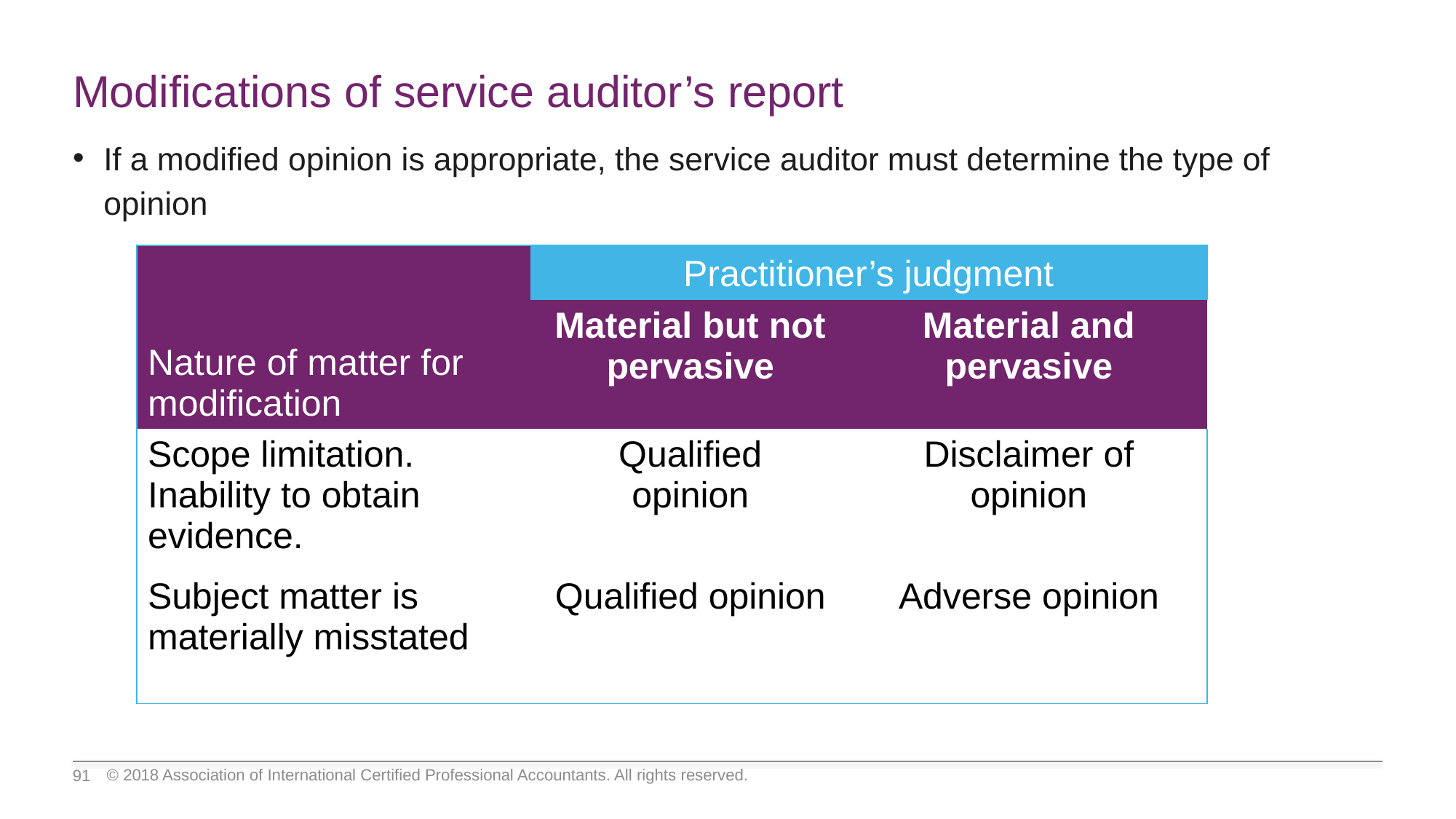

# Modifications of service auditor’s report
If a modified opinion is appropriate, the service auditor must determine the type of opinion
| Nature of matter for modification | Practitioner’s judgment |  |
| --- | --- | --- |
|  | Material but not pervasive | Material and pervasive |
| Scope limitation. Inability to obtain evidence. | Qualified opinion | Disclaimer of opinion |
| Subject matter is materially misstated | Qualified opinion | Adverse opinion |
© 2018 Association of International Certified Professional Accountants. All rights reserved.
91